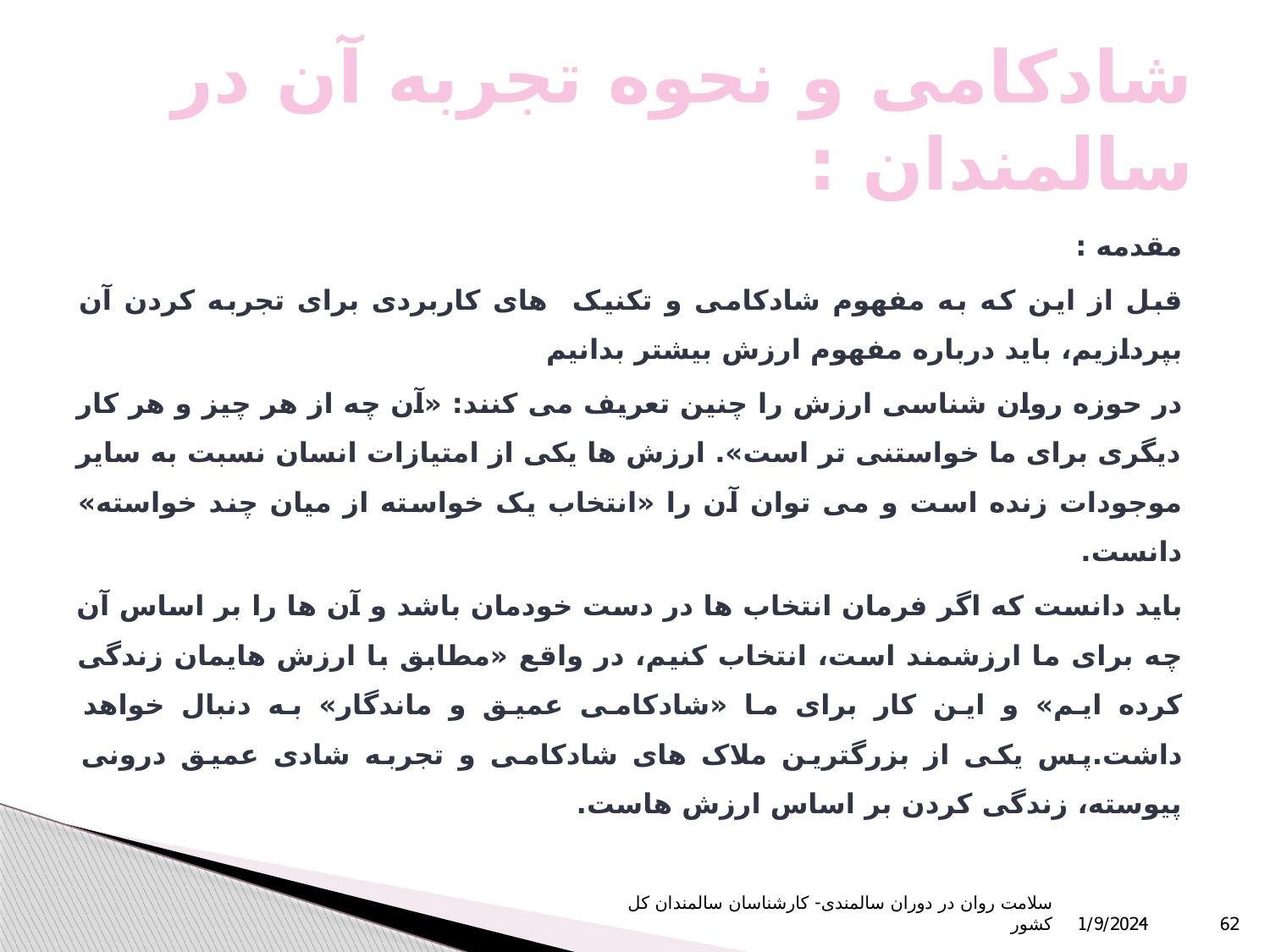

# شادکامی و نحوه تجربه آن در سالمندان :
مقدمه :
قبل از این که به مفهوم شادکامی و تکنیک  های کاربردی برای تجربه کردن آن بپردازیم، باید درباره مفهوم ارزش بیشتر بدانیم
در حوزه روان شناسی ارزش را چنین تعریف می کنند: «آن چه از هر چیز و هر کار دیگری برای ما خواستنی تر است». ارزش ها یکی از امتیازات انسان نسبت به سایر موجودات زنده است و می توان آن را «انتخاب یک خواسته از میان چند خواسته» دانست.
باید دانست که اگر فرمان انتخاب ها در دست خودمان باشد و آن ها را بر اساس آن چه برای ما ارزشمند است، انتخاب کنیم، در واقع «مطابق با ارزش هایمان زندگی کرده ایم» و این کار برای ما «شادکامی عمیق و ماندگار» به دنبال خواهد داشت.پس یکی از بزرگترین ملاک های شادکامی و تجربه شادی عمیق درونی پیوسته، زندگی کردن بر اساس ارزش هاست.
سلامت روان در دوران سالمندی- کارشناسان سالمندان کل کشور
1/9/2024
62